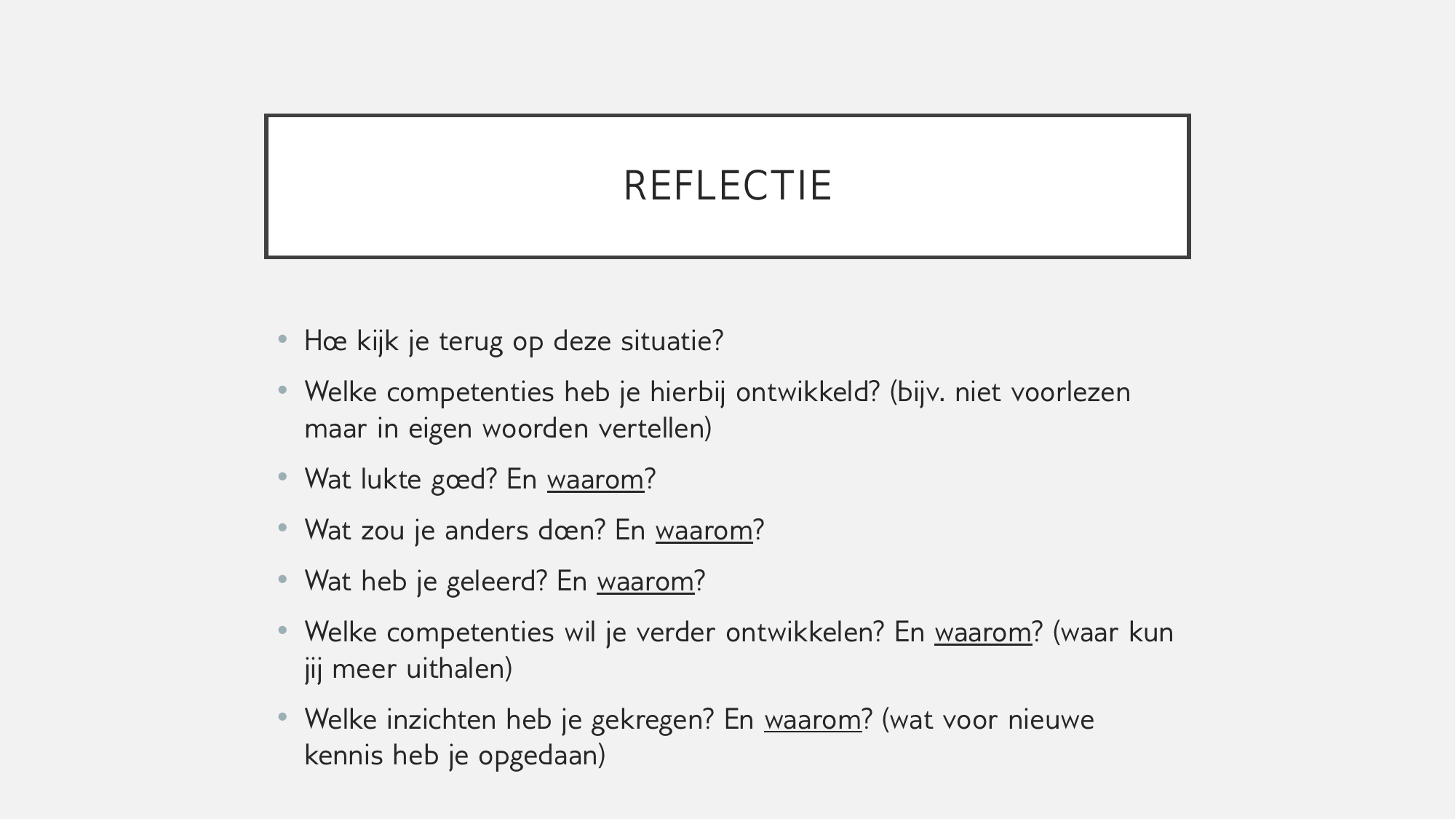

# reflectie
Hoe kijk je terug op deze situatie?
Welke competenties heb je hierbij ontwikkeld? (bijv. niet voorlezen maar in eigen woorden vertellen)
Wat lukte goed? En waarom?
Wat zou je anders doen? En waarom?
Wat heb je geleerd? En waarom?
Welke competenties wil je verder ontwikkelen? En waarom? (waar kun jij meer uithalen)
Welke inzichten heb je gekregen? En waarom? (wat voor nieuwe kennis heb je opgedaan)